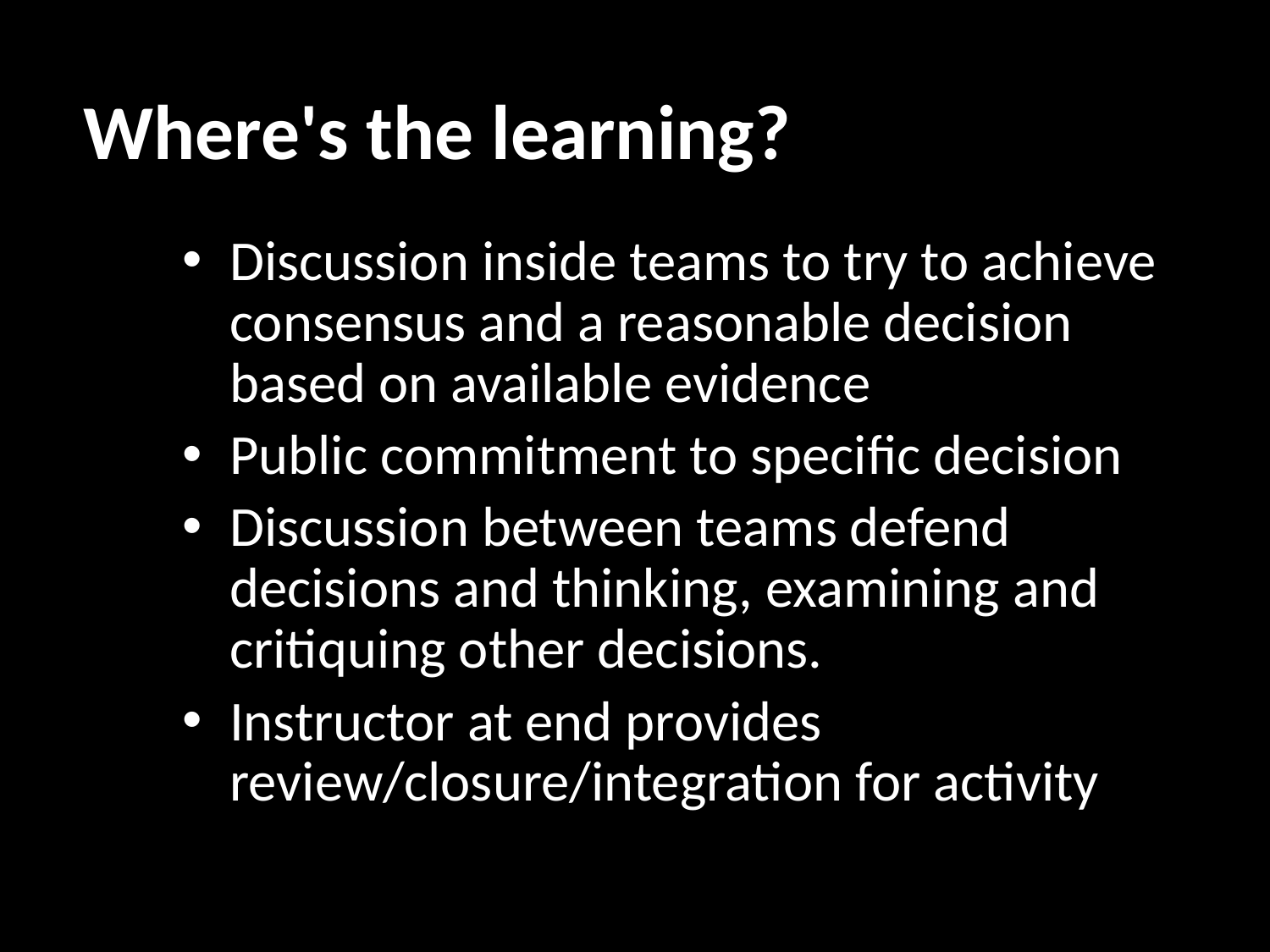

# Where's the learning?
Discussion inside teams to try to achieve consensus and a reasonable decision based on available evidence
Public commitment to specific decision
Discussion between teams defend decisions and thinking, examining and critiquing other decisions.
Instructor at end provides review/closure/integration for activity